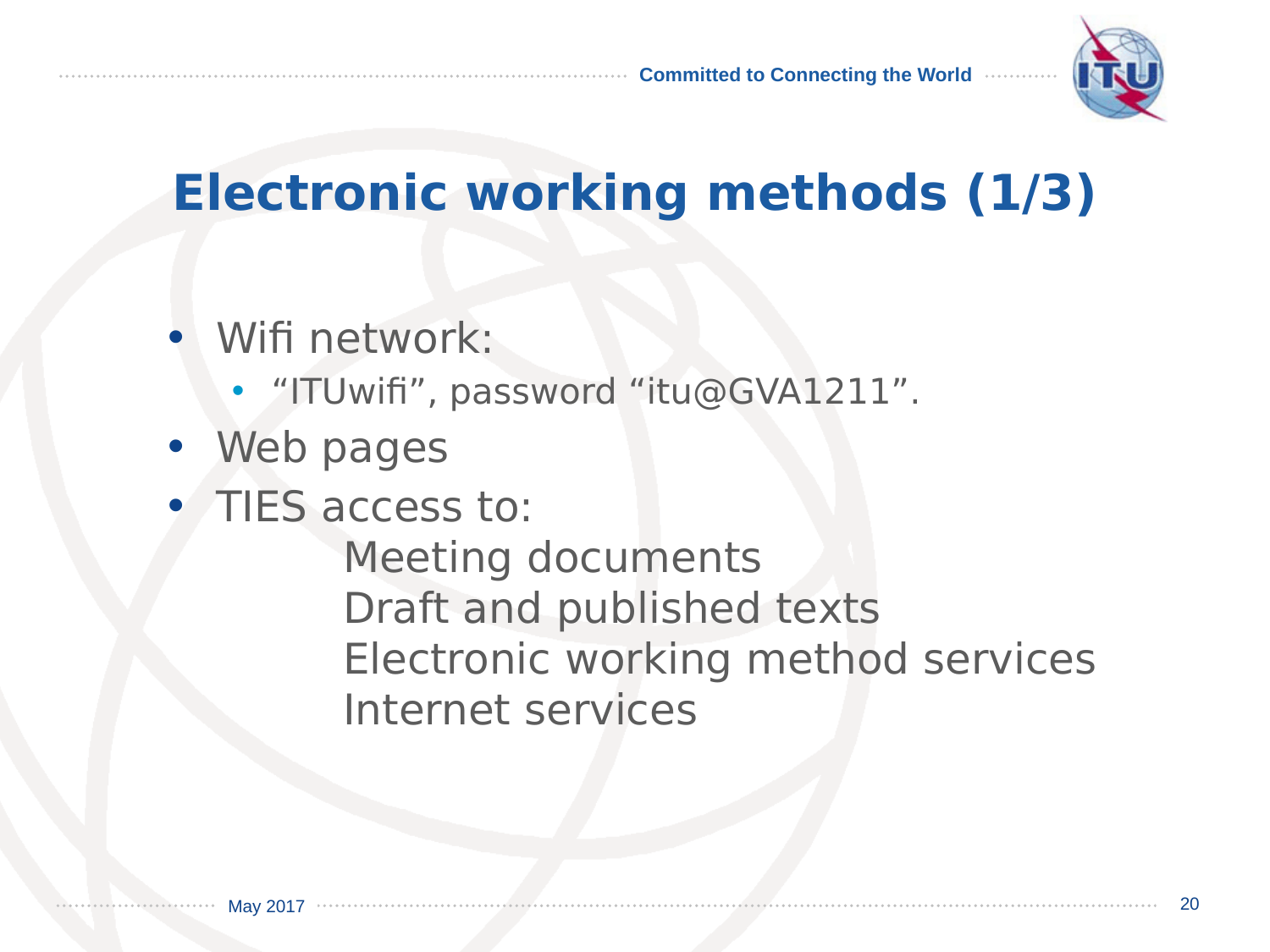

# Electronic working methods (1/3)
Wifi network:
“ITUwifi”, password “itu@GVA1211”.
Web pages
TIES access to:
	Meeting documents
	Draft and published texts
	Electronic working method services
	Internet services
20